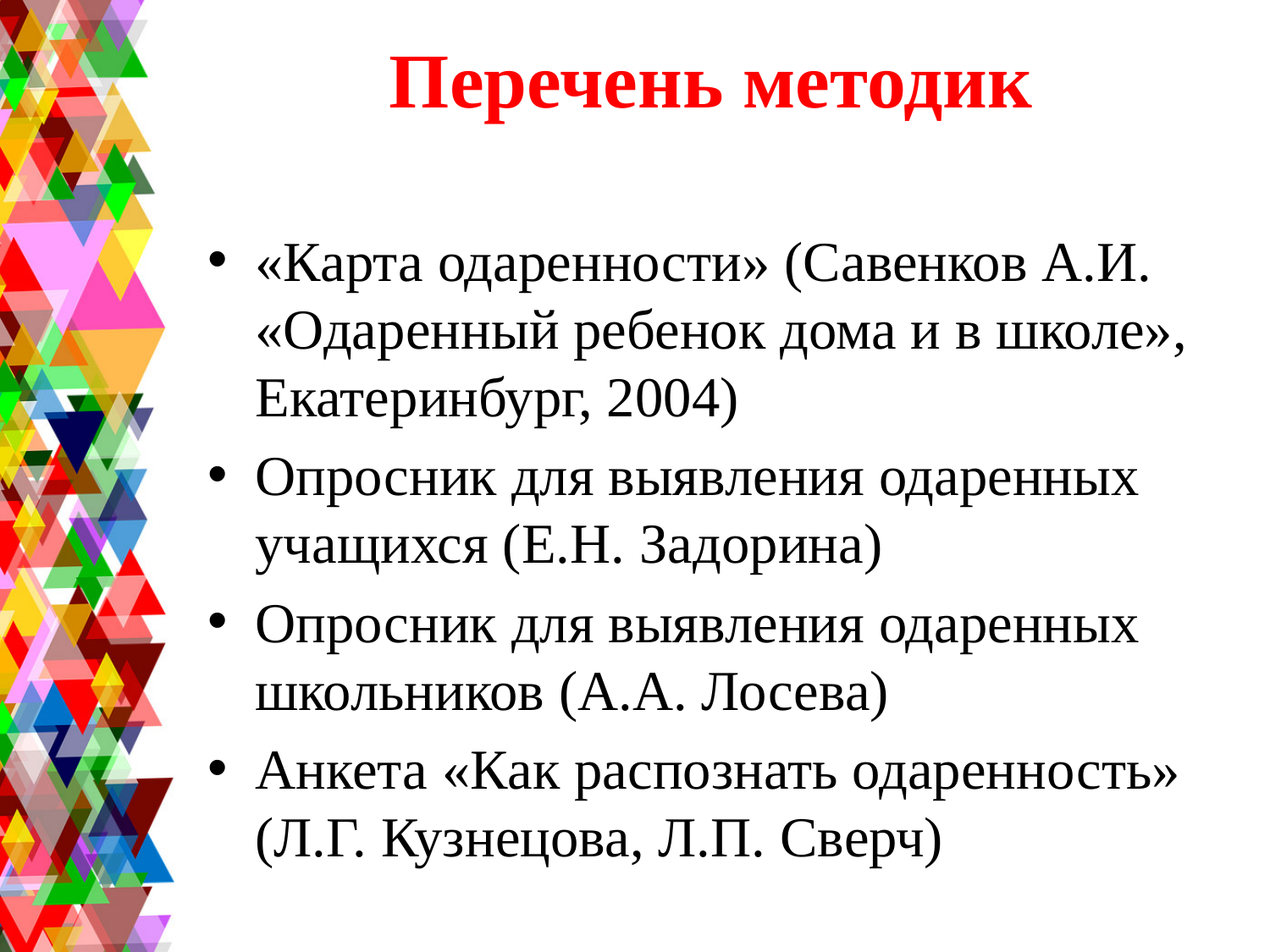

# Перечень методик
«Карта одаренности» (Савенков А.И. «Одаренный ребенок дома и в школе», Екатеринбург, 2004)
Опросник для выявления одаренных учащихся (Е.Н. Задорина)
Опросник для выявления одаренных школьников (А.А. Лосева)
Анкета «Как распознать одаренность» (Л.Г. Кузнецова, Л.П. Сверч)